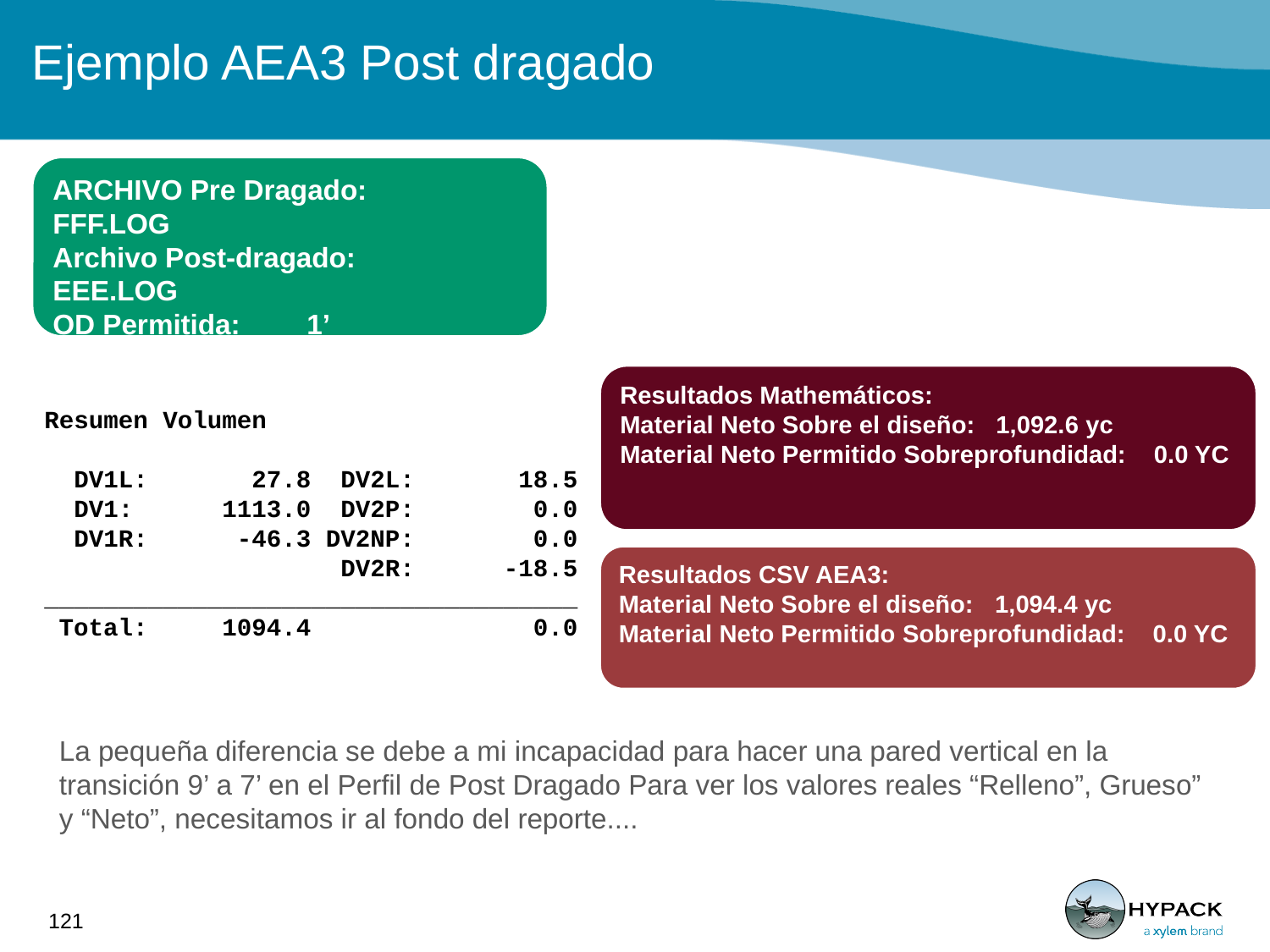

# Ejemplo AEA3 Post dragado
ARCHIVO Pre Dragado:	FFF.LOG
Archivo Post-dragado:	EEE.LOG
OD Permitida:	1’
Método:	AEA3
Resultados Mathemáticos:
Material Neto Sobre el diseño:   1,092.6 yc
Material Neto Permitido Sobreprofundidad:    0.0 YC
Resumen Volumen

  DV1L:       27.8  DV2L:       18.5
  DV1:      1113.0  DV2P:        0.0
  DV1R:      -46.3 DV2NP:        0.0
                    DV2R:      -18.5
____________________________________
 Total:     1094.4               0.0
Resultados CSV AEA3:
Material Neto Sobre el diseño:   1,094.4 yc
Material Neto Permitido Sobreprofundidad:    0.0 YC
La pequeña diferencia se debe a mi incapacidad para hacer una pared vertical en la transición 9’ a 7’ en el Perfil de Post Dragado Para ver los valores reales “Relleno”, Grueso” y “Neto”, necesitamos ir al fondo del reporte....
121